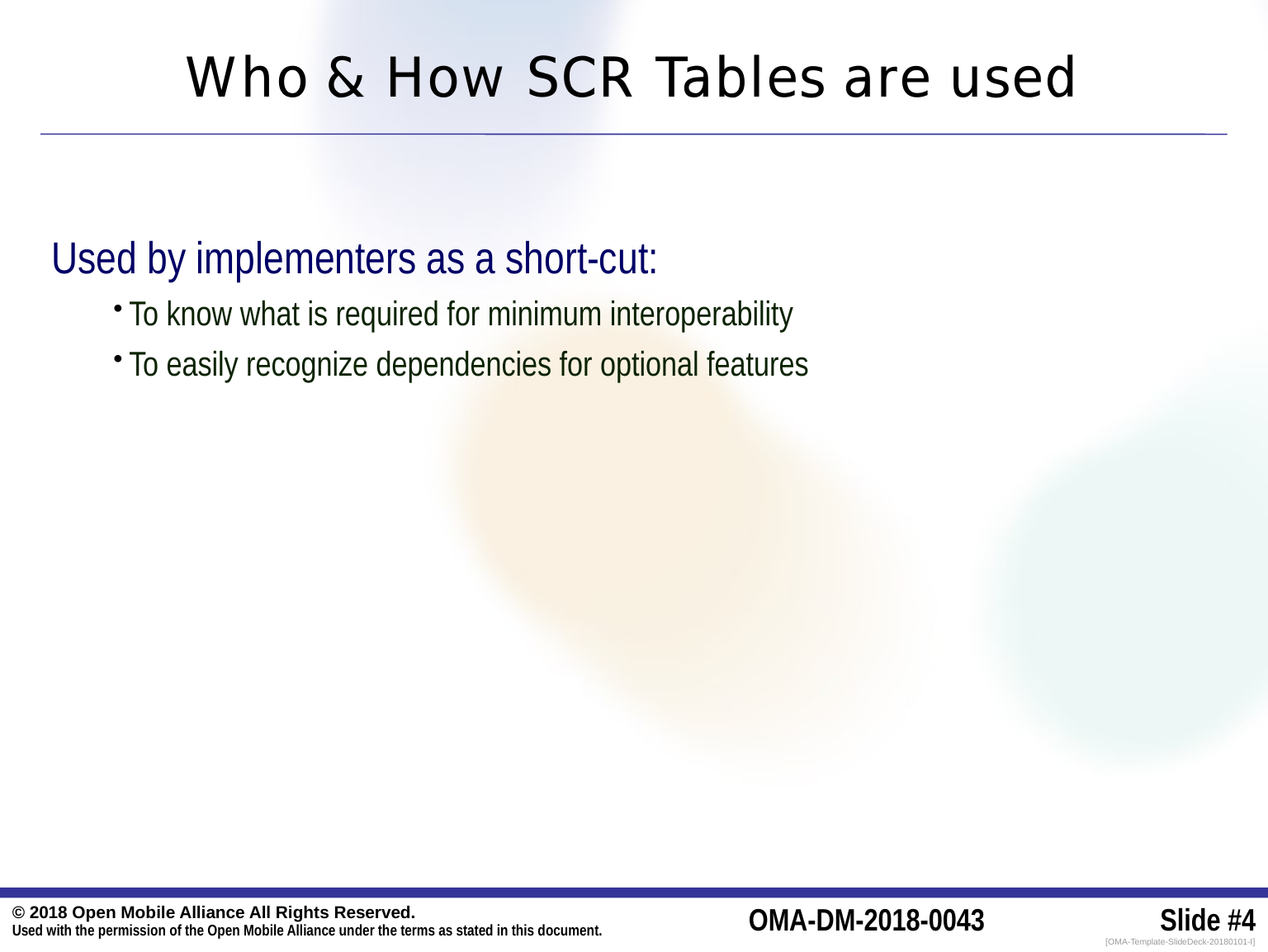

# Who & How SCR Tables are used

Used by implementers as a short-cut:
To know what is required for minimum interoperability
To easily recognize dependencies for optional features